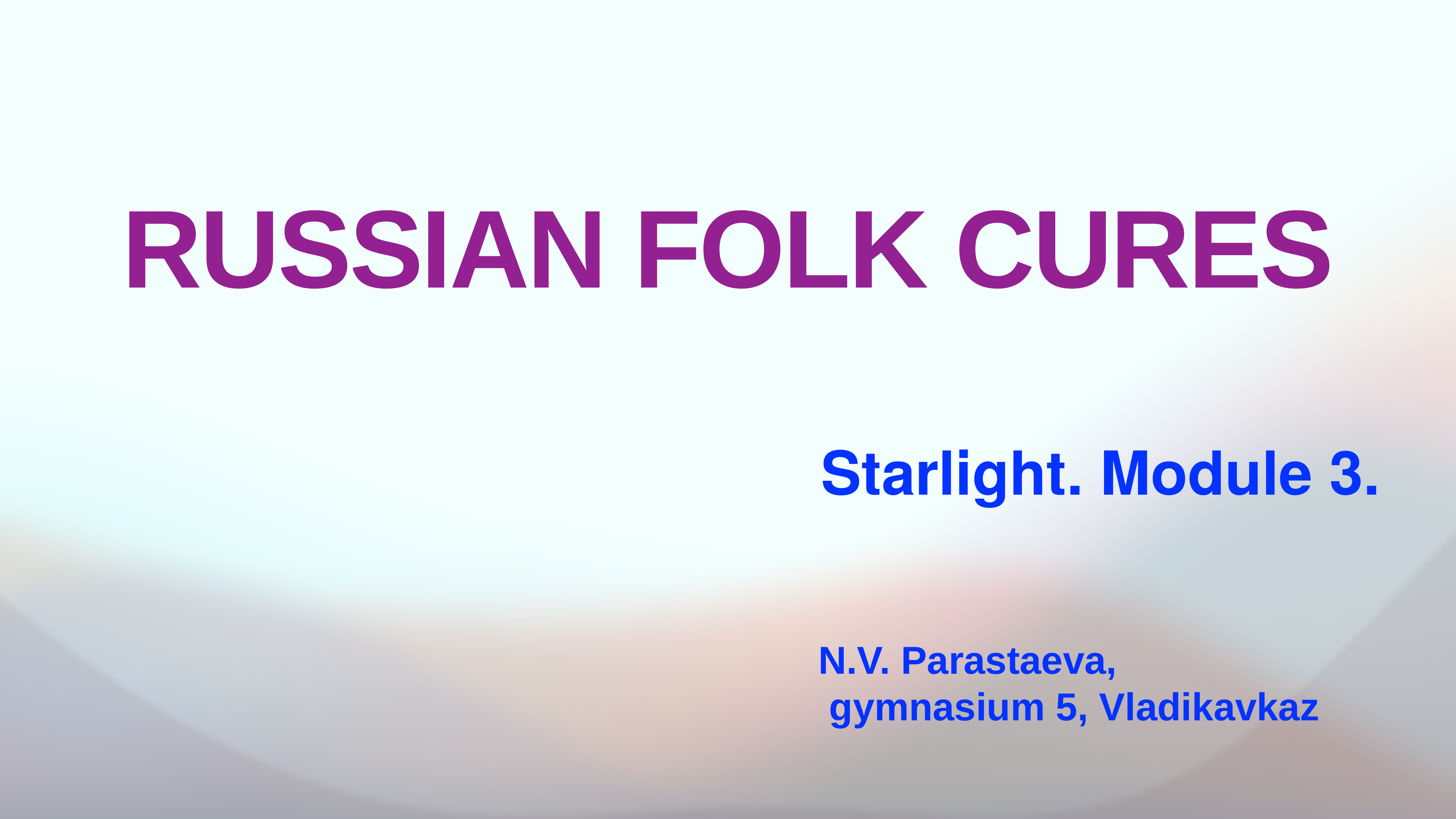

# RUSSIAN FOLK CURES
Starlight. Module 3.
N.V. Parastaeva,
 gymnasium 5, Vladikavkaz